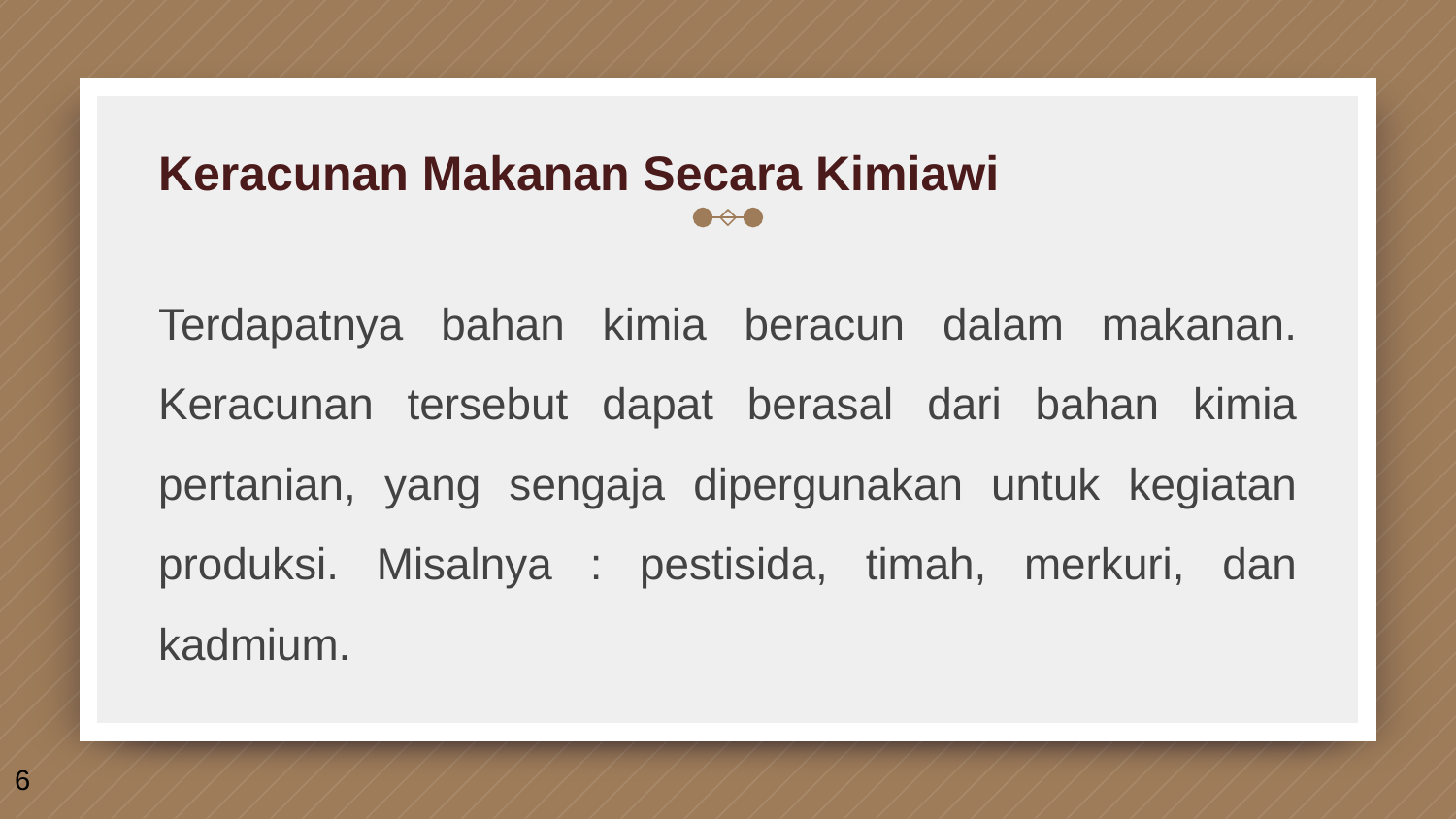

# Keracunan Makanan Secara Kimiawi
Terdapatnya bahan kimia beracun dalam makanan. Keracunan tersebut dapat berasal dari bahan kimia pertanian, yang sengaja dipergunakan untuk kegiatan produksi. Misalnya : pestisida, timah, merkuri, dan kadmium.
6